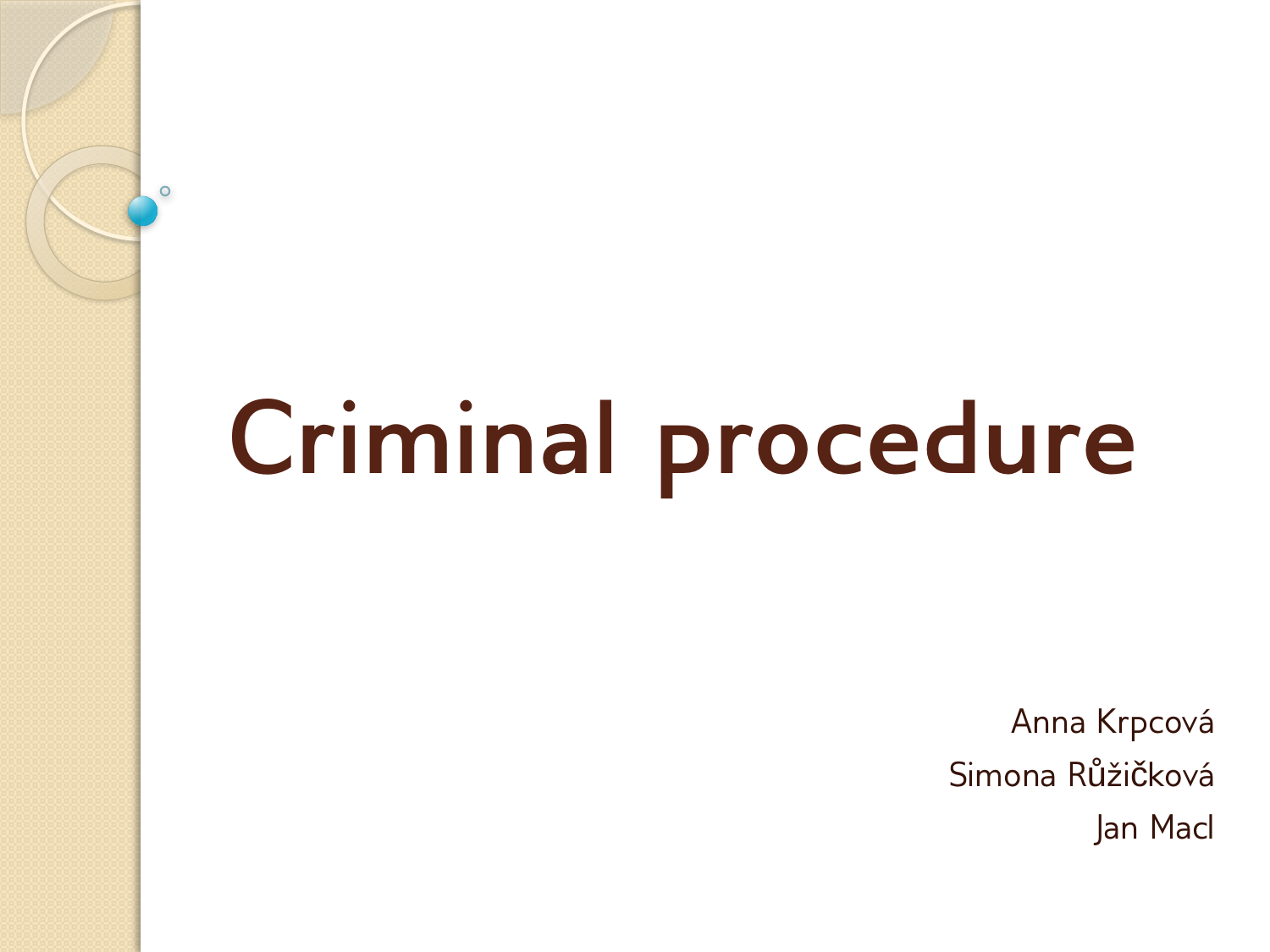

# Criminal procedure
Anna Krpcová
Simona Růžičková
Jan Macl